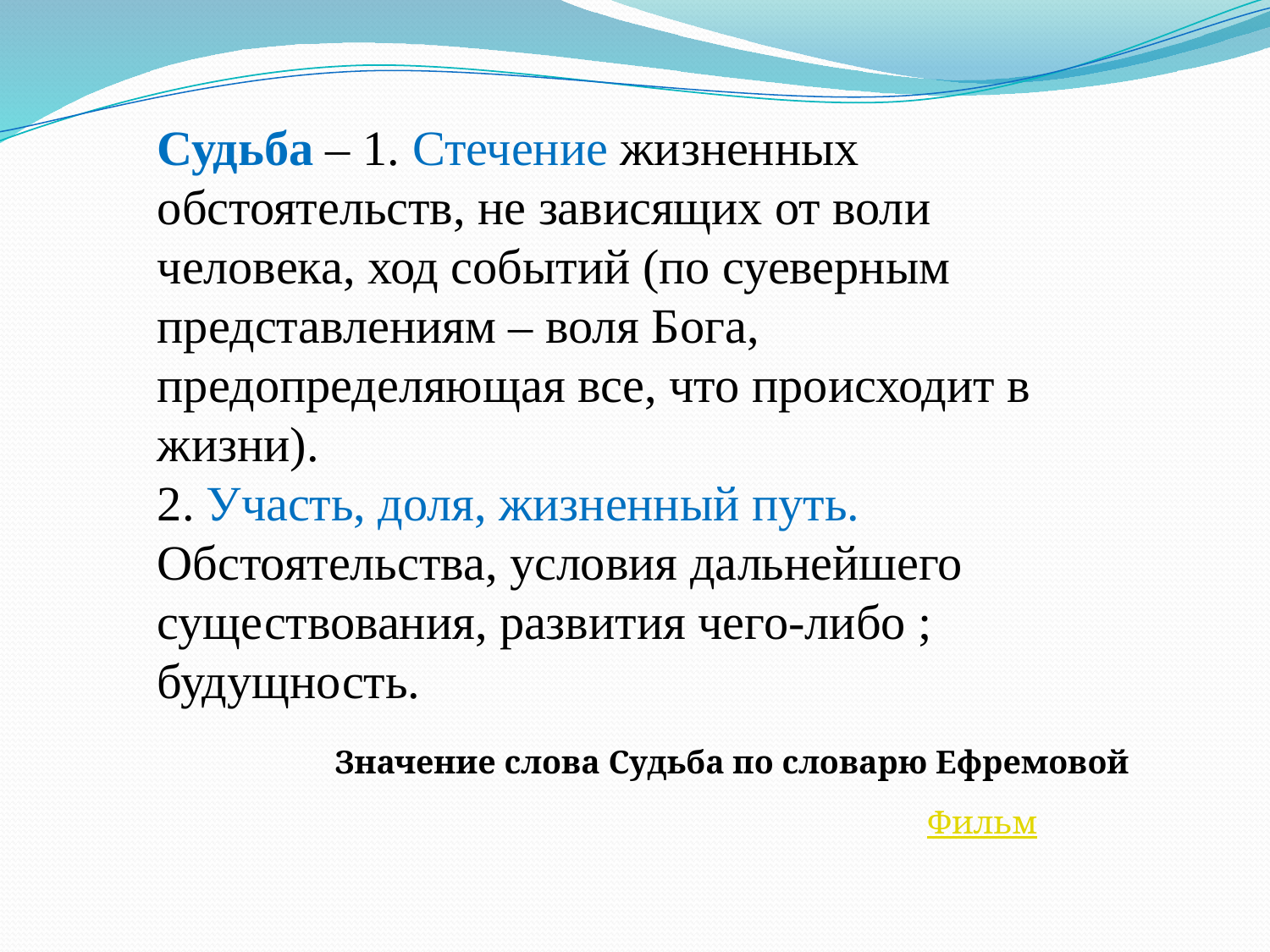

Судьба – 1. Стечение жизненных обстоятельств, не зависящих от воли человека, ход событий (по суеверным представлениям – воля Бога, предопределяющая все, что происходит в жизни).
2. Участь, доля, жизненный путь. Обстоятельства, условия дальнейшего существования, развития чего-либо ; будущность.

Значение слова Судьба по словарю Ефремовой
Фильм